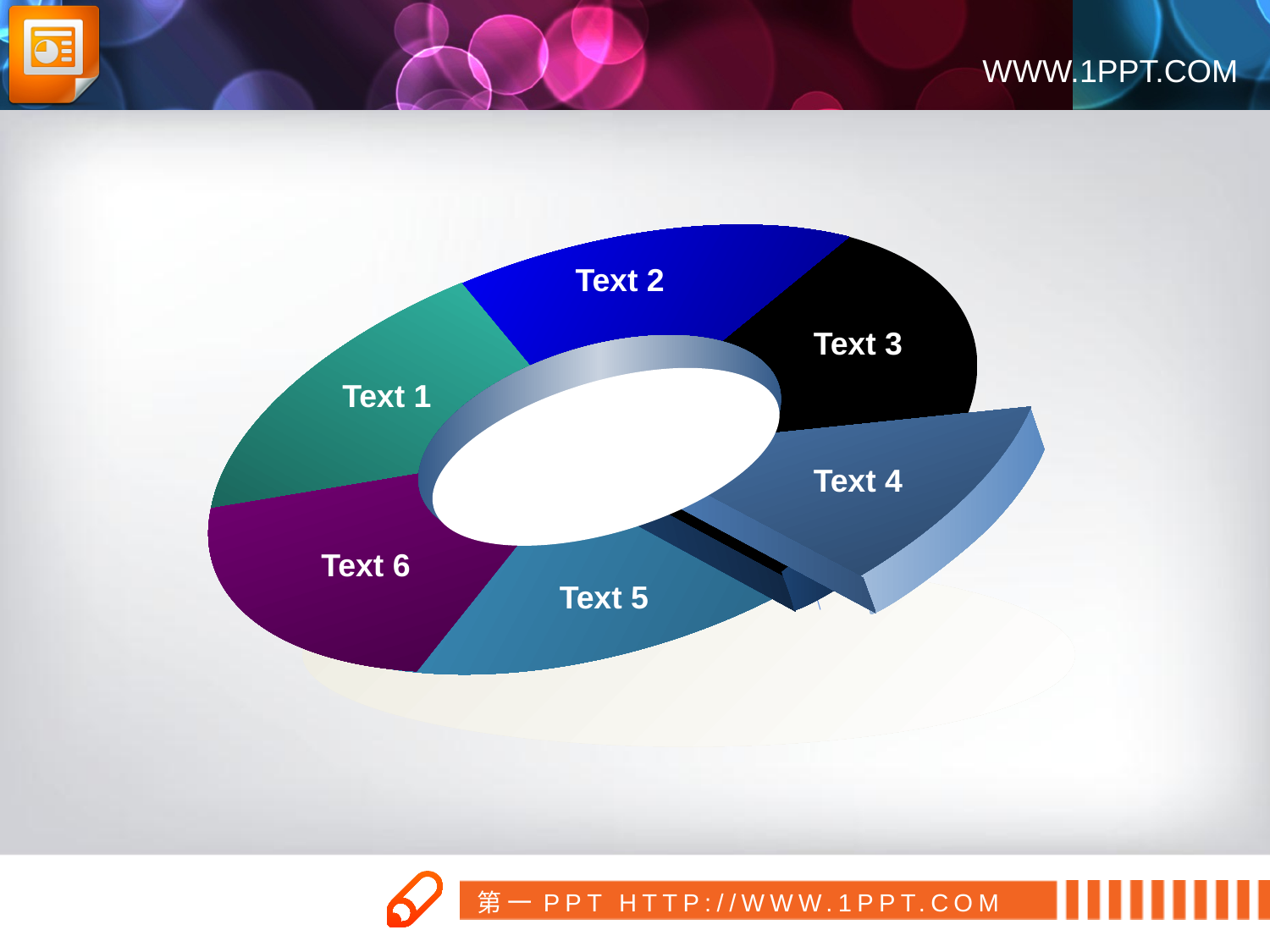

Text 2

Text 3

Text 1

Text 4
Text 6

Text 5